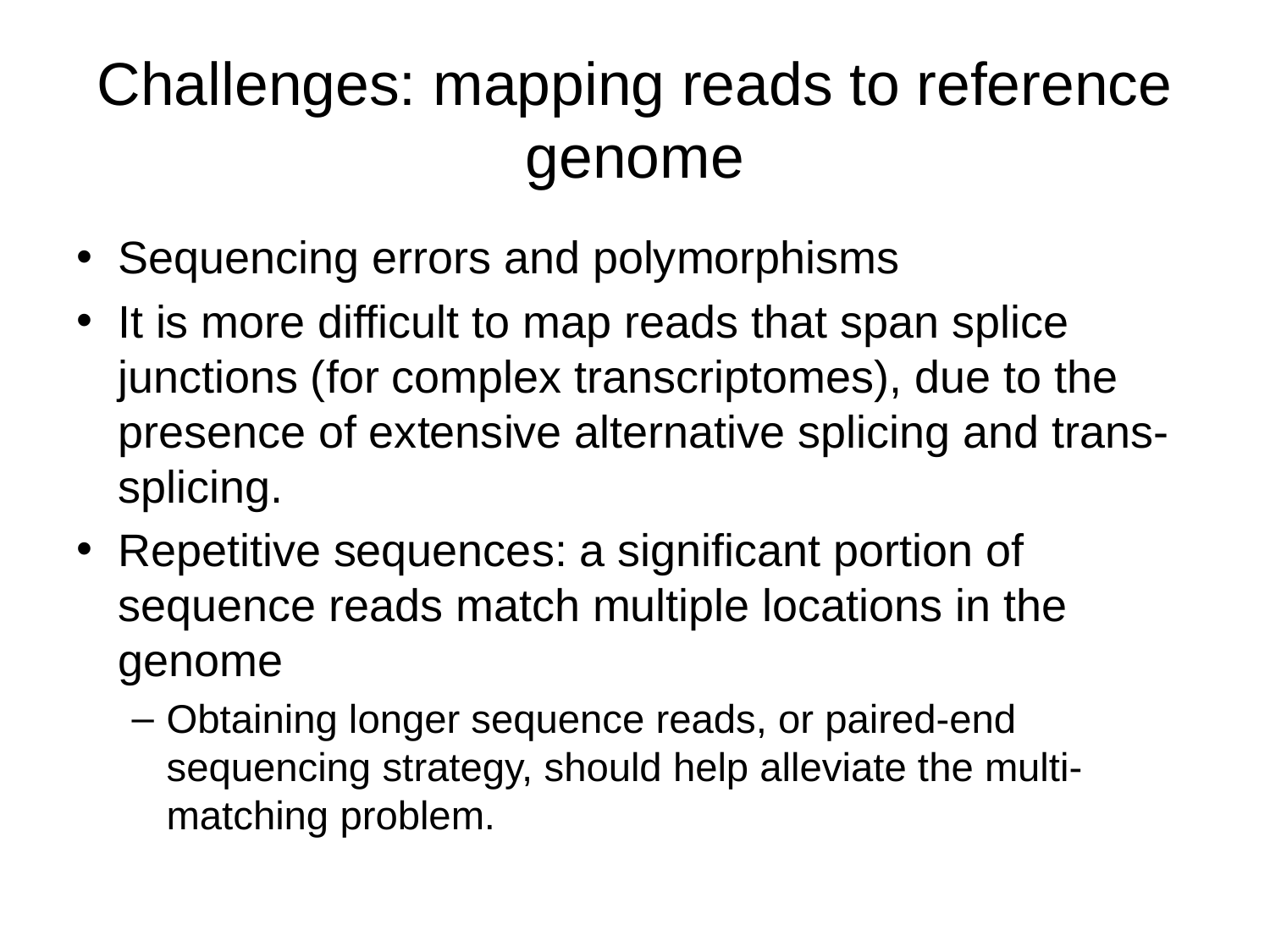

# Challenges: mapping reads to reference genome
Sequencing errors and polymorphisms
It is more difficult to map reads that span splice junctions (for complex transcriptomes), due to the presence of extensive alternative splicing and trans-splicing.
Repetitive sequences: a significant portion of sequence reads match multiple locations in the genome
Obtaining longer sequence reads, or paired-end sequencing strategy, should help alleviate the multi-matching problem.